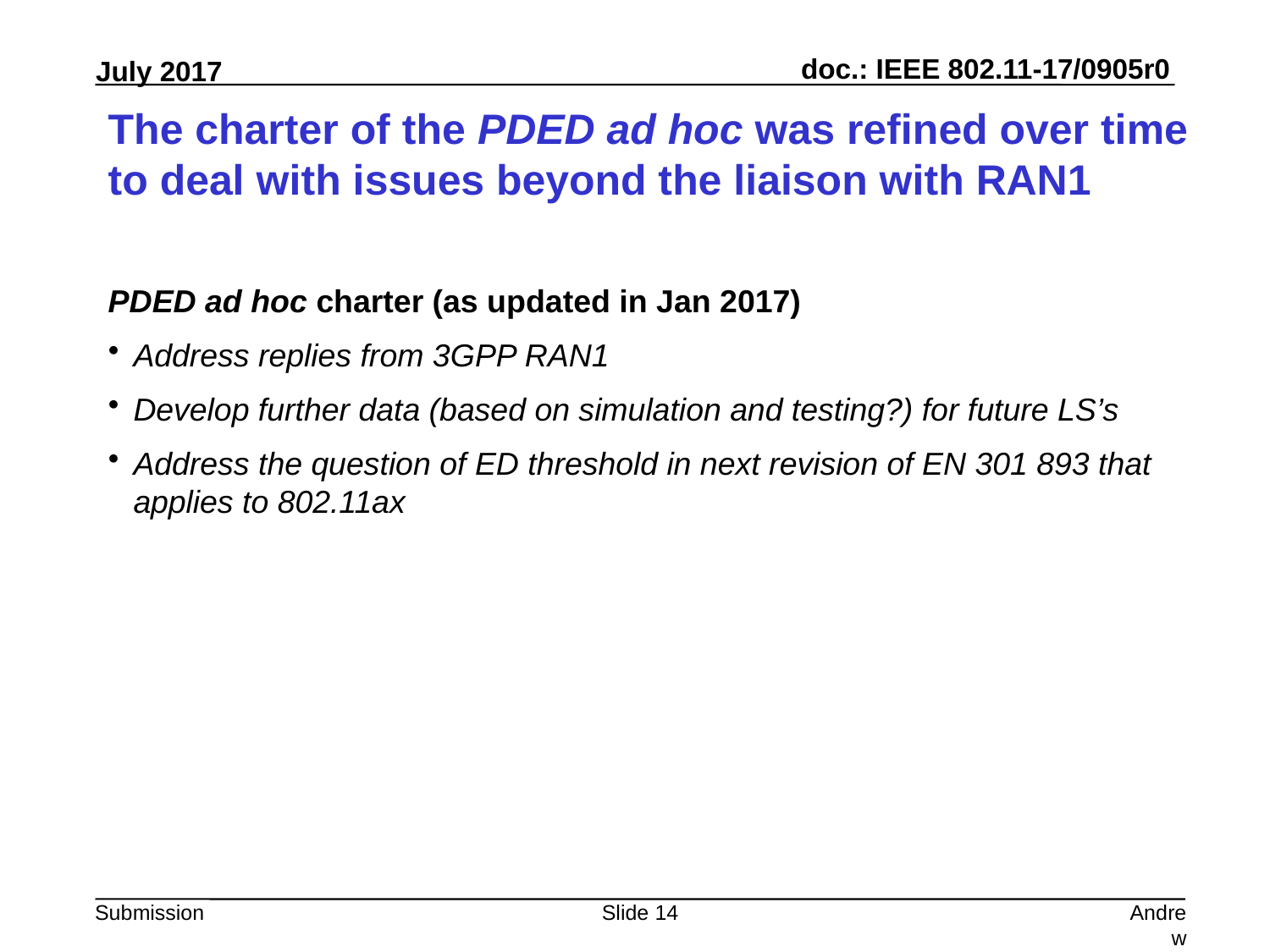

# The charter of the PDED ad hoc was refined over time to deal with issues beyond the liaison with RAN1
PDED ad hoc charter (as updated in Jan 2017)
Address replies from 3GPP RAN1
Develop further data (based on simulation and testing?) for future LS’s
Address the question of ED threshold in next revision of EN 301 893 that applies to 802.11ax

Slide 14
Andrew Myles, Cisco